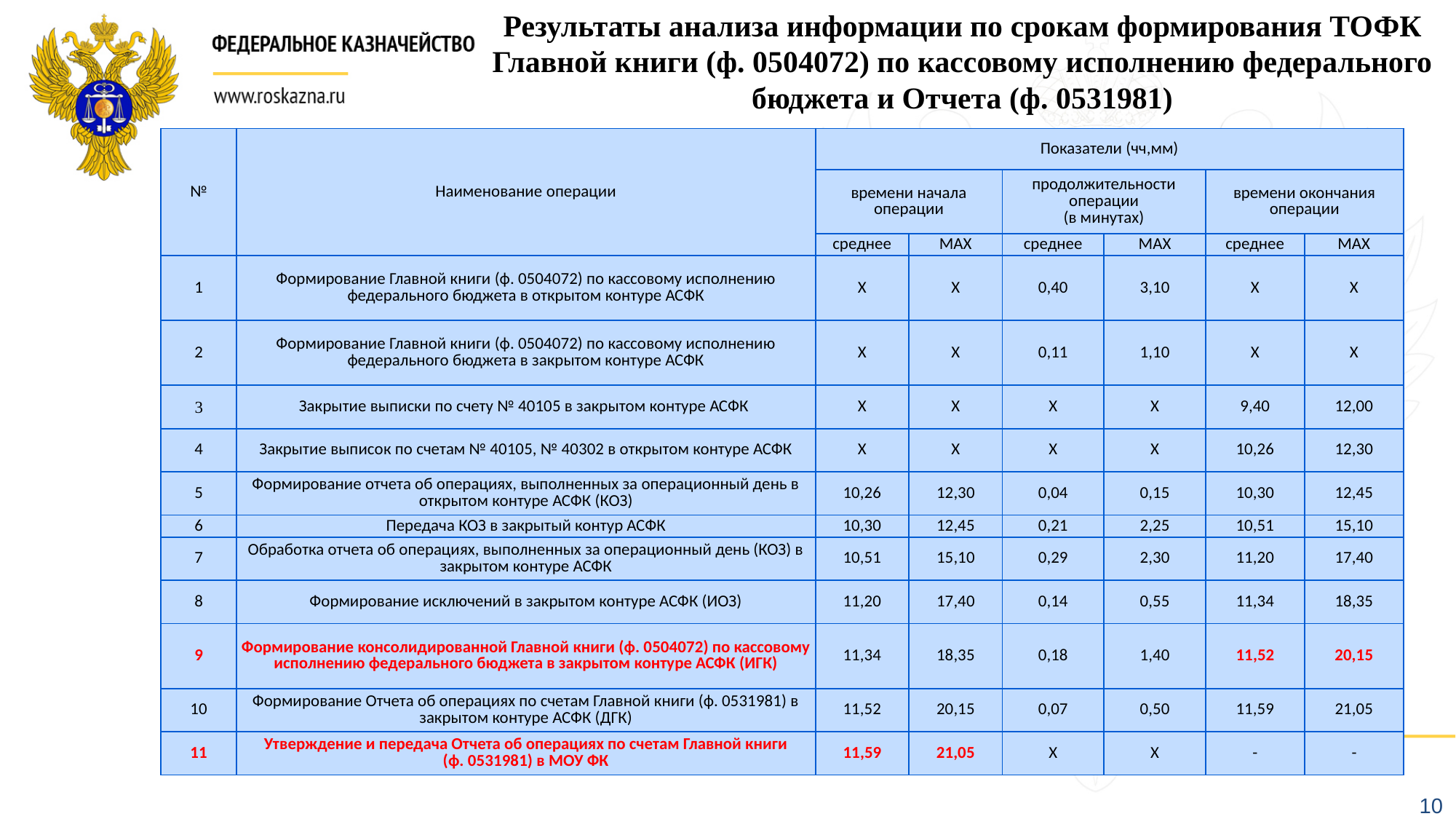

Результаты анализа информации по срокам формирования ТОФК Главной книги (ф. 0504072) по кассовому исполнению федерального бюджета и Отчета (ф. 0531981)
| № | Наименование операции | Показатели (чч,мм) |  |  |  |  |  |
| --- | --- | --- | --- | --- | --- | --- | --- |
|  |  | времени начала операции |  | продолжительности операции (в минутах) |  | времени окончания операции |  |
|  |  | среднее | MAX | среднее | MAX | среднее | MAX |
| 1 | Формирование Главной книги (ф. 0504072) по кассовому исполнению федерального бюджета в открытом контуре АСФК | Х | Х | 0,40 | 3,10 | Х | Х |
| 2 | Формирование Главной книги (ф. 0504072) по кассовому исполнению федерального бюджета в закрытом контуре АСФК | Х | Х | 0,11 | 1,10 | Х | Х |
| 3 | Закрытие выписки по счету № 40105 в закрытом контуре АСФК | Х | Х | Х | Х | 9,40 | 12,00 |
| 4 | Закрытие выписок по счетам № 40105, № 40302 в открытом контуре АСФК | Х | Х | Х | Х | 10,26 | 12,30 |
| 5 | Формирование отчета об операциях, выполненных за операционный день в открытом контуре АСФК (КОЗ) | 10,26 | 12,30 | 0,04 | 0,15 | 10,30 | 12,45 |
| 6 | Передача КОЗ в закрытый контур АСФК | 10,30 | 12,45 | 0,21 | 2,25 | 10,51 | 15,10 |
| 7 | Обработка отчета об операциях, выполненных за операционный день (КОЗ) в закрытом контуре АСФК | 10,51 | 15,10 | 0,29 | 2,30 | 11,20 | 17,40 |
| 8 | Формирование исключений в закрытом контуре АСФК (ИОЗ) | 11,20 | 17,40 | 0,14 | 0,55 | 11,34 | 18,35 |
| 9 | Формирование консолидированной Главной книги (ф. 0504072) по кассовому исполнению федерального бюджета в закрытом контуре АСФК (ИГК) | 11,34 | 18,35 | 0,18 | 1,40 | 11,52 | 20,15 |
| 10 | Формирование Отчета об операциях по счетам Главной книги (ф. 0531981) в закрытом контуре АСФК (ДГК) | 11,52 | 20,15 | 0,07 | 0,50 | 11,59 | 21,05 |
| 11 | Утверждение и передача Отчета об операциях по счетам Главной книги (ф. 0531981) в МОУ ФК | 11,59 | 21,05 | Х | Х | - | - |
10